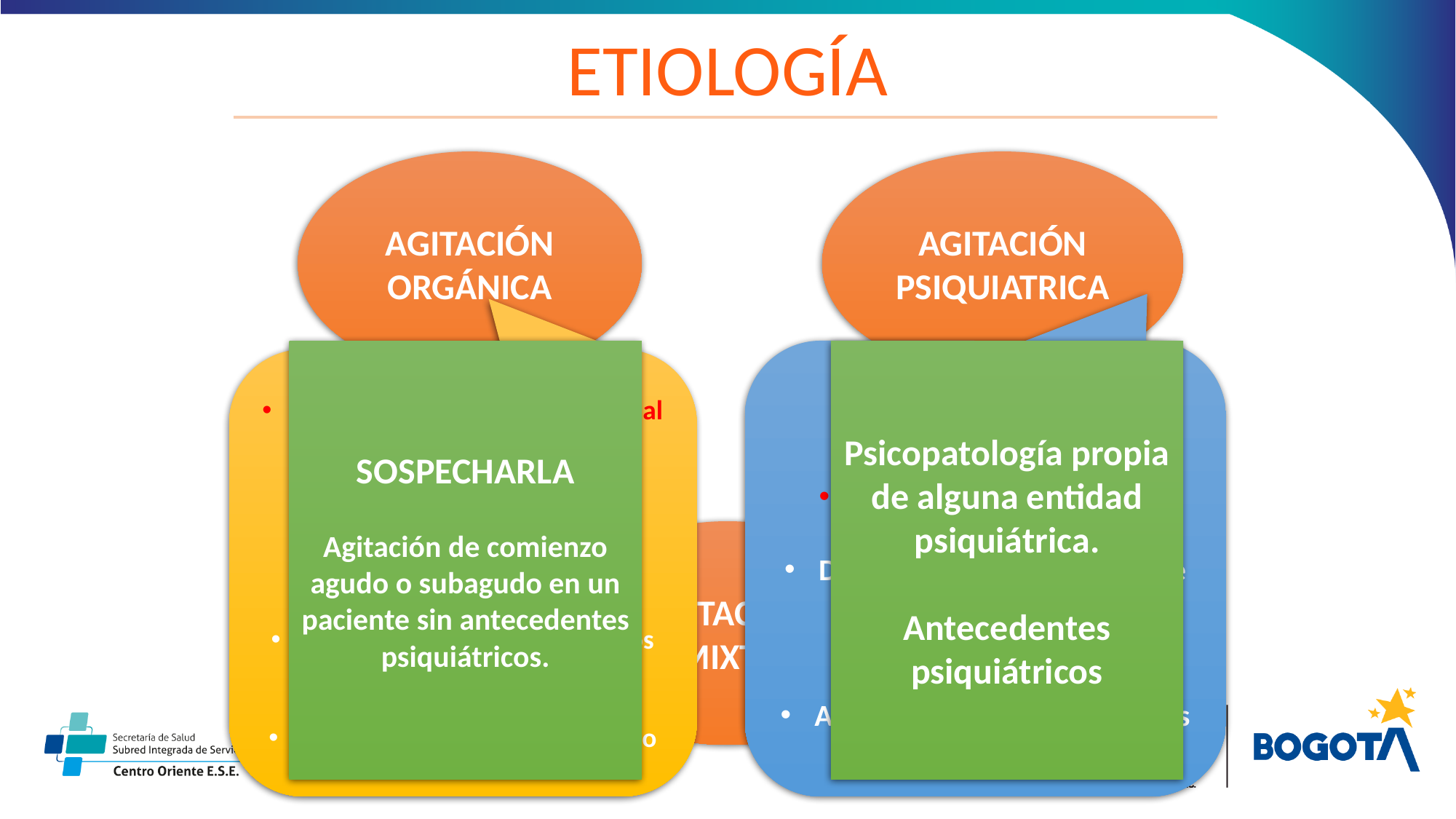

ETIOLOGÍA
AGITACIÓN ORGÁNICA
AGITACIÓN PSIQUIATRICA
SOSPECHARLA

Agitación de comienzo agudo o subagudo en un paciente sin antecedentes psiquiátricos.
Conciencia clara.
No suele haber desorientación
La fluctuación es escasa

Discurso disgregado - fuga de ideas, vociferante, verborreico.
Hostil, agresivo.
Alucinaciones auditivas, ideas delirantes
Psicopatología propia de alguna entidad psiquiátrica.

Antecedentes psiquiátricos
Alteración de conciencia
Desorientación temporoespacial
Discurso incoherente
Dificultad para la marcha
Hiperexcitabilidad muscular

Vocifera, pide ayuda
Inquieto y sudoroso
Alucinaciones visuales, delirios

Fluctuación de los síntomas
Amnesia completa del episodio

AGITACIÓN MIXTA